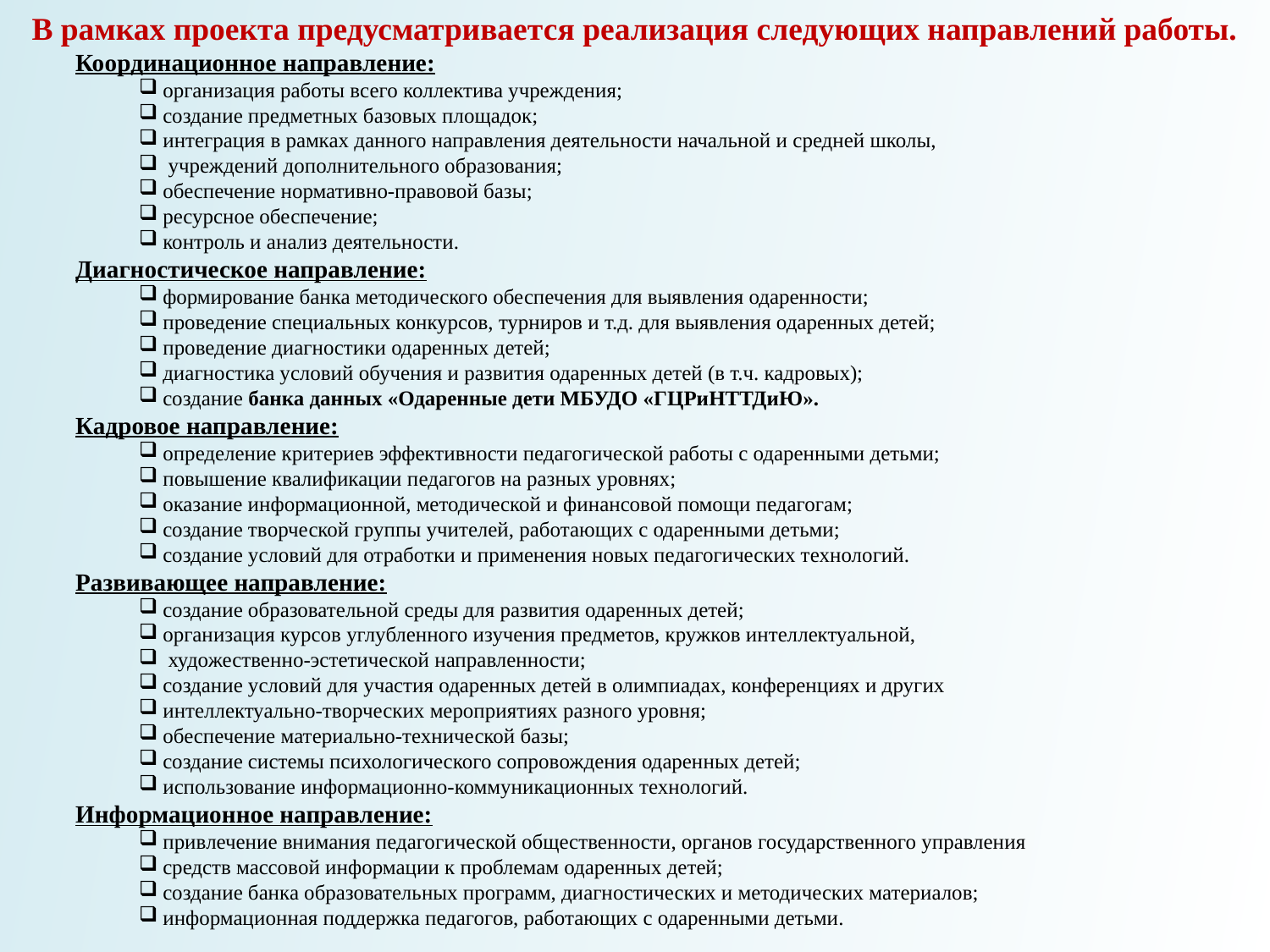

В рамках проекта предусматривается реализация следующих направлений работы.
Координационное направление:
организация работы всего коллектива учреждения;
создание предметных базовых площадок;
интеграция в рамках данного направления деятельности начальной и средней школы,
 учреждений дополнительного образования;
обеспечение нормативно-правовой базы;
ресурсное обеспечение;
контроль и анализ деятельности.
Диагностическое направление:
формирование банка методического обеспечения для выявления одаренности;
проведение специальных конкурсов, турниров и т.д. для выявления одаренных детей;
проведение диагностики одаренных детей;
диагностика условий обучения и развития одаренных детей (в т.ч. кадровых);
создание банка данных «Одаренные дети МБУДО «ГЦРиНТТДиЮ».
Кадровое направление:
определение критериев эффективности педагогической работы с одаренными детьми;
повышение квалификации педагогов на разных уровнях;
оказание информационной, методической и финансовой помощи педагогам;
создание творческой группы учителей, работающих с одаренными детьми;
создание условий для отработки и применения новых педагогических технологий.
Развивающее направление:
создание образовательной среды для развития одаренных детей;
организация курсов углубленного изучения предметов, кружков интеллектуальной,
 художественно-эстетической направленности;
создание условий для участия одаренных детей в олимпиадах, конференциях и других
интеллектуально-творческих мероприятиях разного уровня;
обеспечение материально-технической базы;
создание системы психологического сопровождения одаренных детей;
использование информационно-коммуникационных технологий.
Информационное направление:
привлечение внимания педагогической общественности, органов государственного управления
средств массовой информации к проблемам одаренных детей;
создание банка образовательных программ, диагностических и методических материалов;
информационная поддержка педагогов, работающих с одаренными детьми.